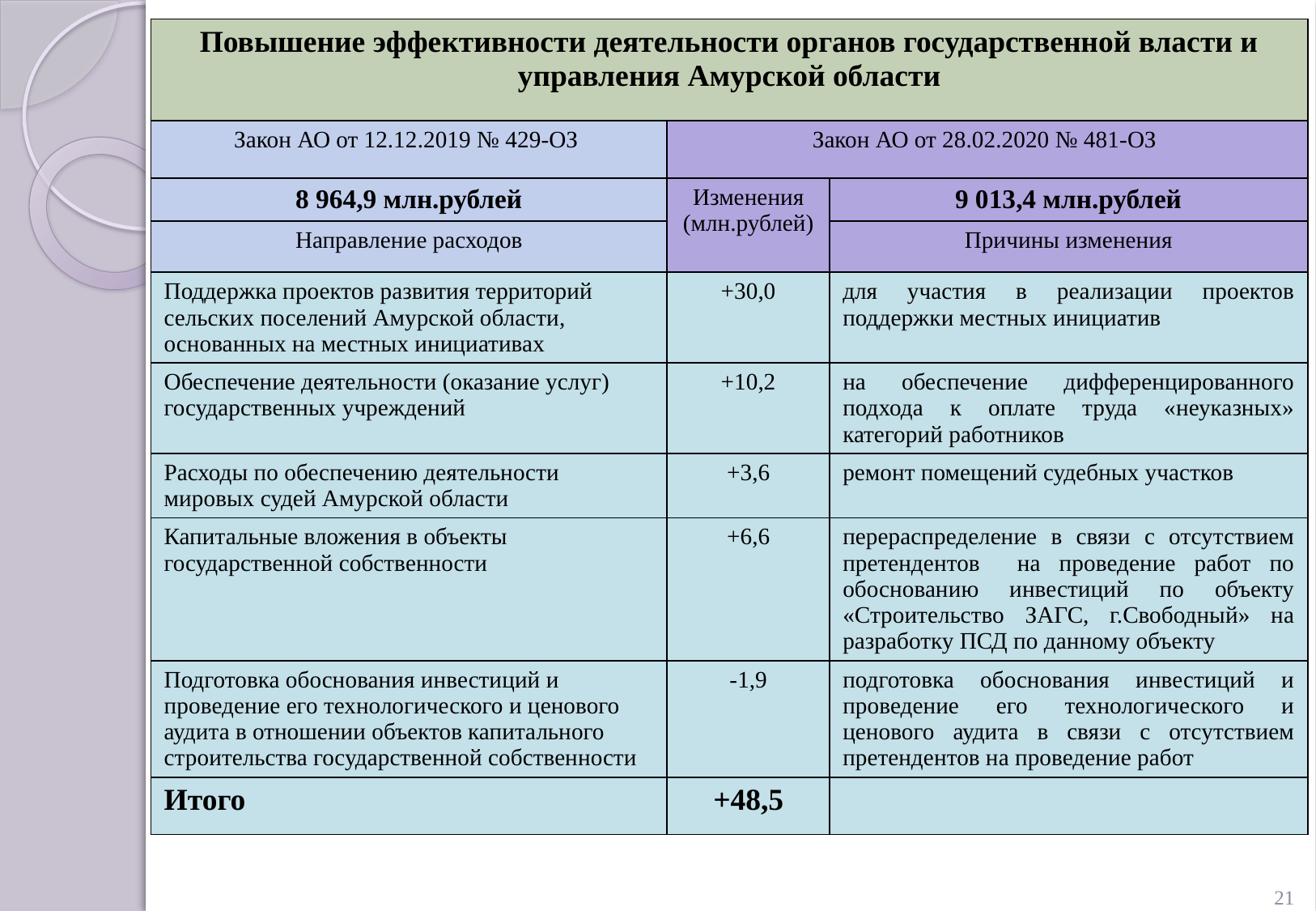

| Повышение эффективности деятельности органов государственной власти и управления Амурской области |  |  |
| --- | --- | --- |
| Закон АО от 12.12.2019 № 429-ОЗ | Закон АО от 28.02.2020 № 481-ОЗ |  |
| 8 964,9 млн.рублей | Изменения (млн.рублей) | 9 013,4 млн.рублей |
| Направление расходов |  | Причины изменения |
| Поддержка проектов развития территорий сельских поселений Амурской области, основанных на местных инициативах | +30,0 | для участия в реализации проектов поддержки местных инициатив |
| Обеспечение деятельности (оказание услуг) государственных учреждений | +10,2 | на обеспечение дифференцированного подхода к оплате труда «неуказных» категорий работников |
| Расходы по обеспечению деятельности мировых судей Амурской области | +3,6 | ремонт помещений судебных участков |
| Капитальные вложения в объекты государственной собственности | +6,6 | перераспределение в связи с отсутствием претендентов на проведение работ по обоснованию инвестиций по объекту «Строительство ЗАГС, г.Свободный» на разработку ПСД по данному объекту |
| Подготовка обоснования инвестиций и проведение его технологического и ценового аудита в отношении объектов капитального строительства государственной собственности | -1,9 | подготовка обоснования инвестиций и проведение его технологического и ценового аудита в связи с отсутствием претендентов на проведение работ |
| Итого | +48,5 |  |
21